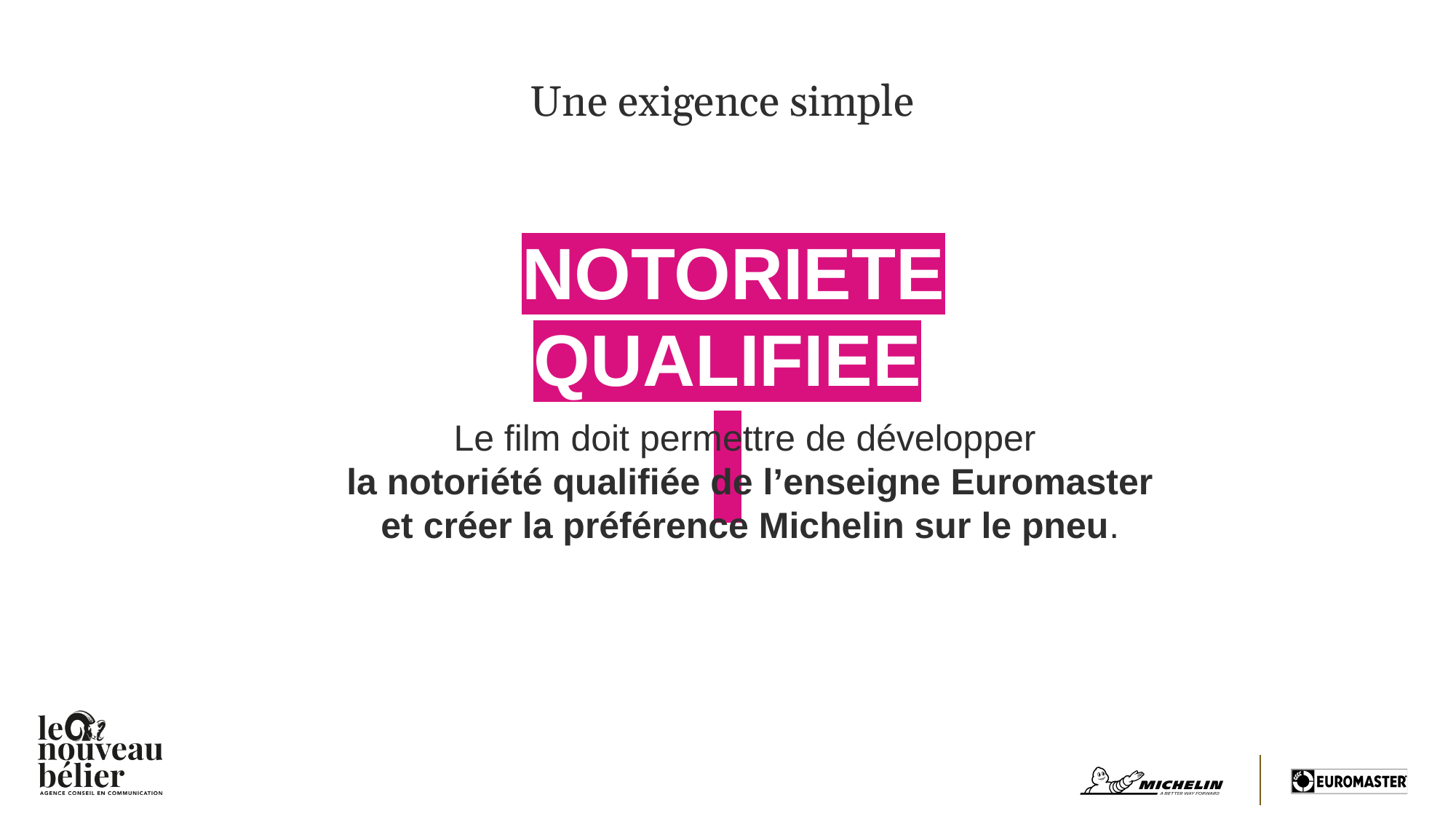

Une exigence simple

 NOTORIETE QUALIFIEE

Le film doit permettre de développer
la notoriété qualifiée de l’enseigne Euromaster
et créer la préférence Michelin sur le pneu.